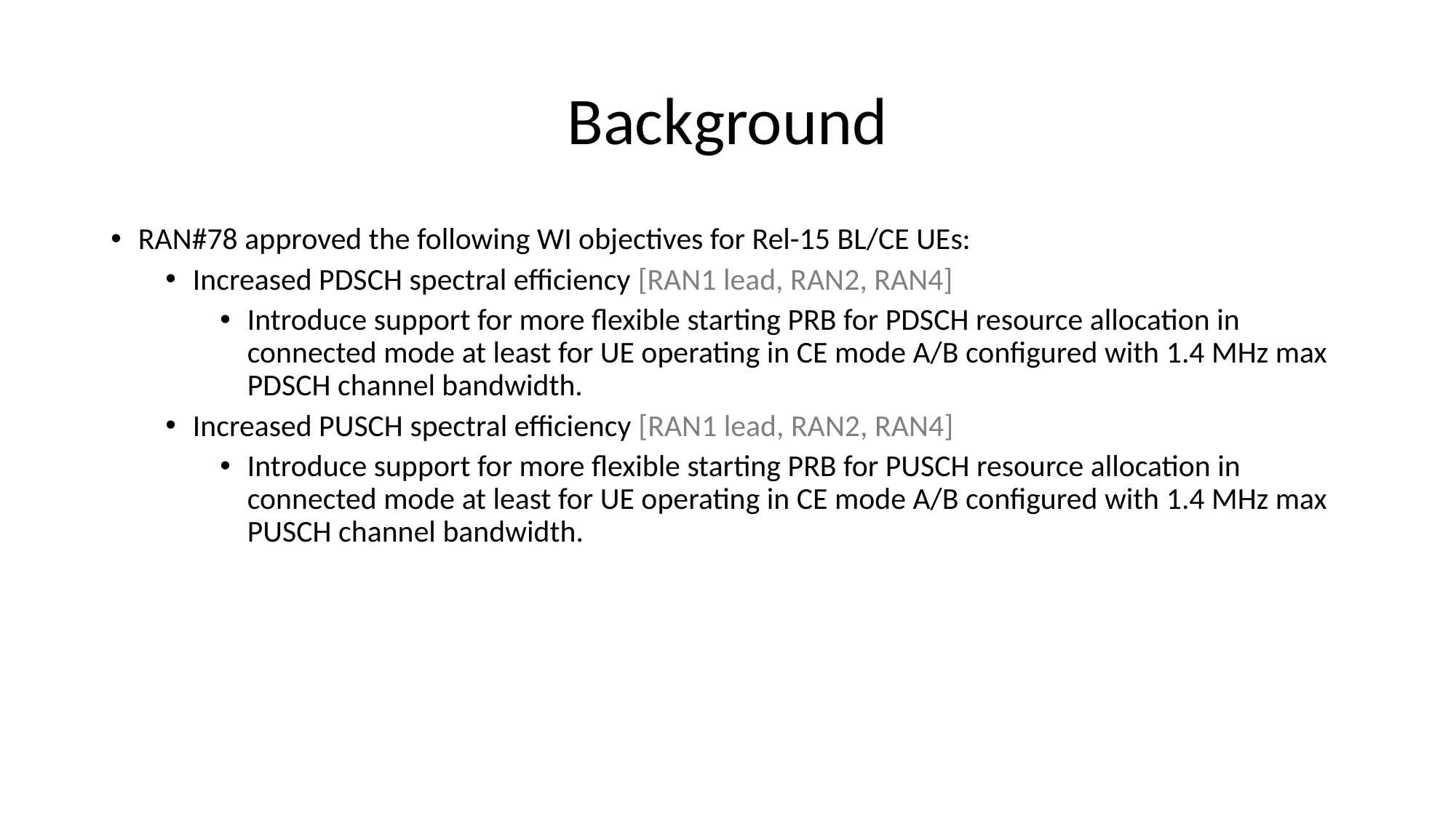

# Background
RAN#78 approved the following WI objectives for Rel-15 BL/CE UEs:
Increased PDSCH spectral efficiency [RAN1 lead, RAN2, RAN4]
Introduce support for more flexible starting PRB for PDSCH resource allocation in connected mode at least for UE operating in CE mode A/B configured with 1.4 MHz max PDSCH channel bandwidth.
Increased PUSCH spectral efficiency [RAN1 lead, RAN2, RAN4]
Introduce support for more flexible starting PRB for PUSCH resource allocation in connected mode at least for UE operating in CE mode A/B configured with 1.4 MHz max PUSCH channel bandwidth.